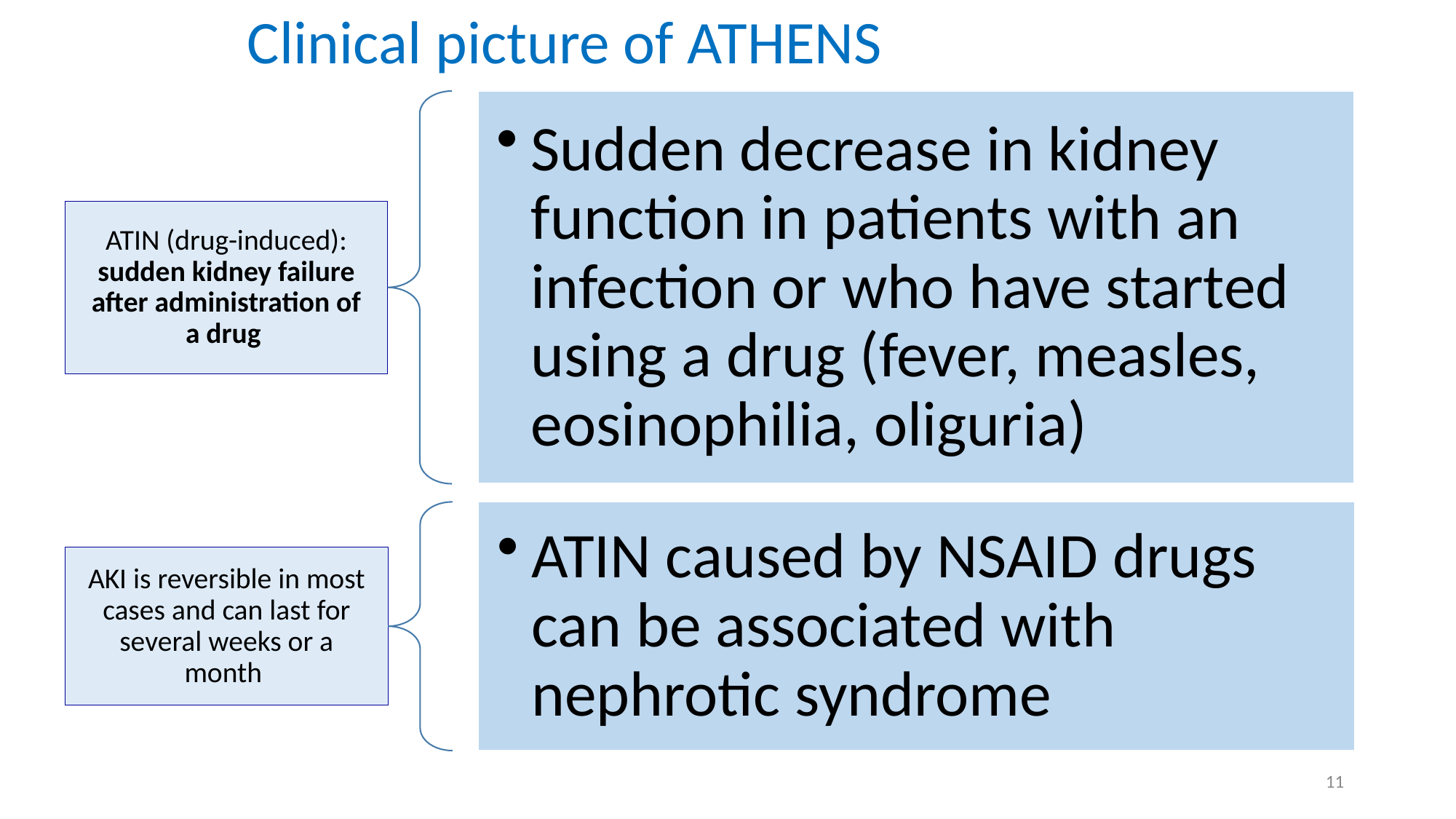

# Clinical picture of ATHENS
ATIN (drug-induced): sudden kidney failure after administration of a drug
Sudden decrease in kidney function in patients with an infection or who have started using a drug (fever, measles, eosinophilia, oliguria)
AKI is reversible in most cases and can last for several weeks or a month
ATIN caused by NSAID drugs can be associated with nephrotic syndrome
11